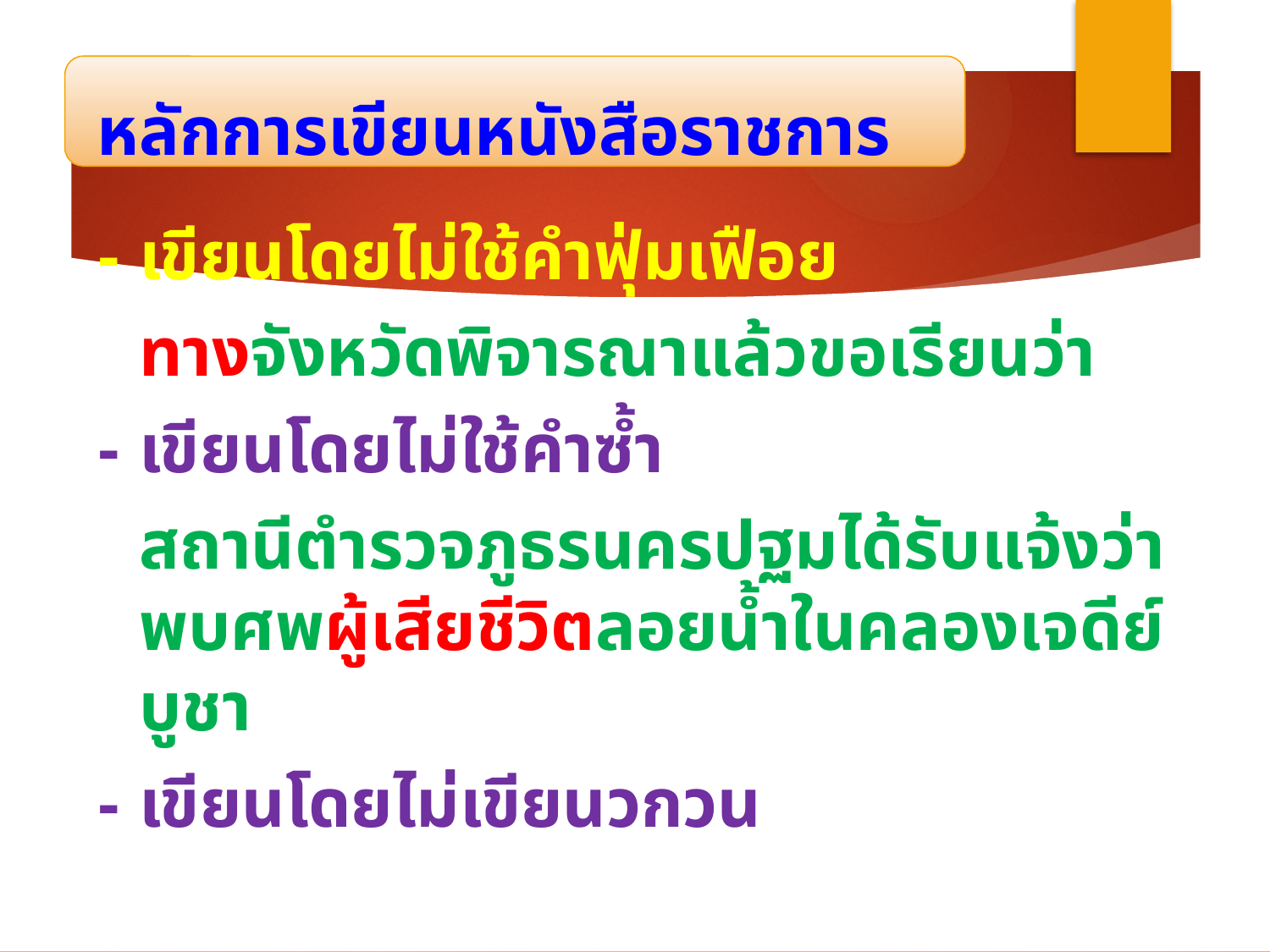

หลักการเขียนหนังสือราชการ

- เขียนโดยไม่ใช้คำฟุ่มเฟือย
	ทางจังหวัดพิจารณาแล้วขอเรียนว่า
- เขียนโดยไม่ใช้คำซ้ำ
	สถานีตำรวจภูธรนครปฐมได้รับแจ้งว่าพบศพผู้เสียชีวิตลอยน้ำในคลองเจดีย์บูชา
- เขียนโดยไม่เขียนวกวน